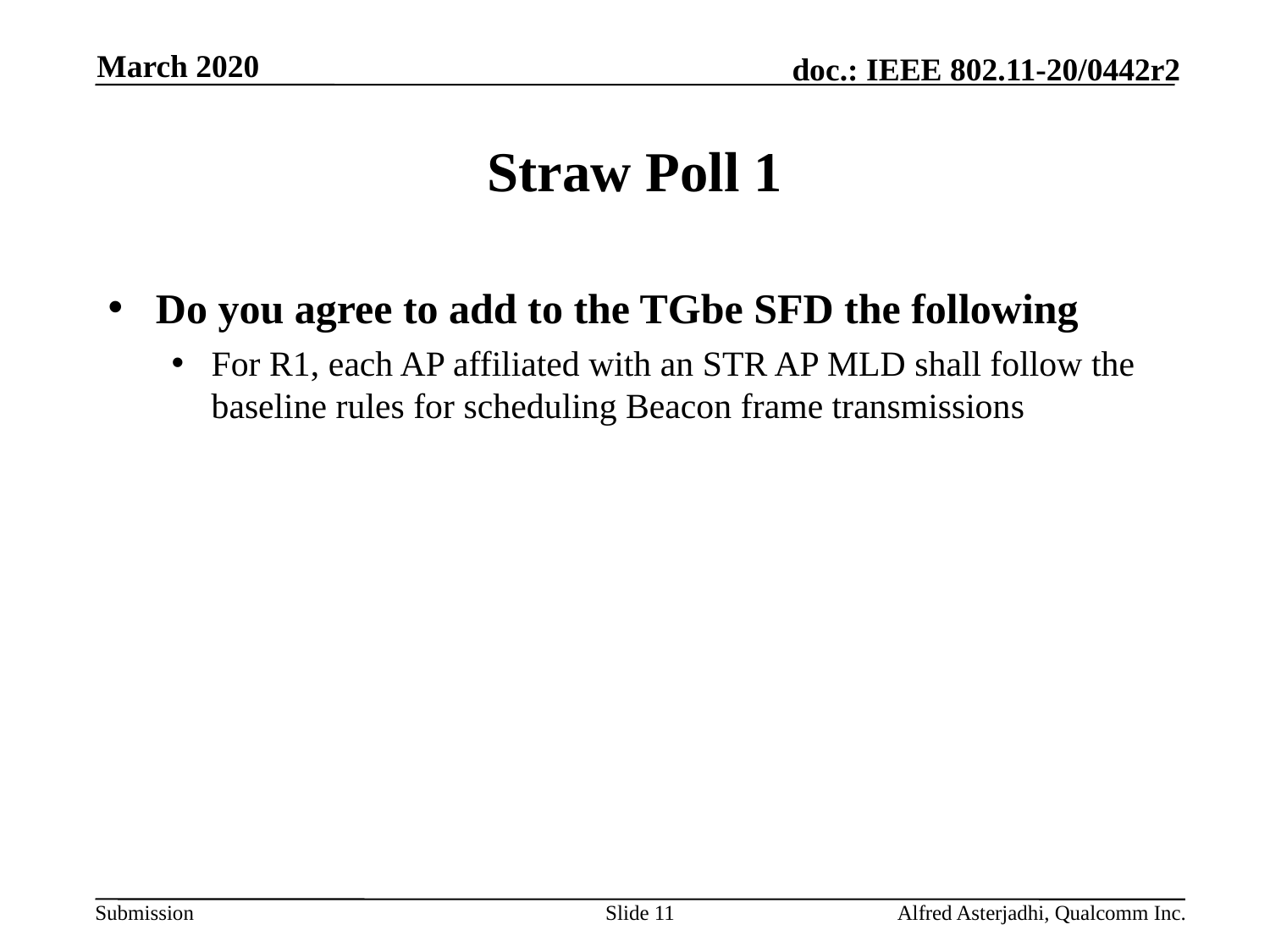

March 2020
# Straw Poll 1
Do you agree to add to the TGbe SFD the following
For R1, each AP affiliated with an STR AP MLD shall follow the baseline rules for scheduling Beacon frame transmissions
Slide 11
Alfred Asterjadhi, Qualcomm Inc.